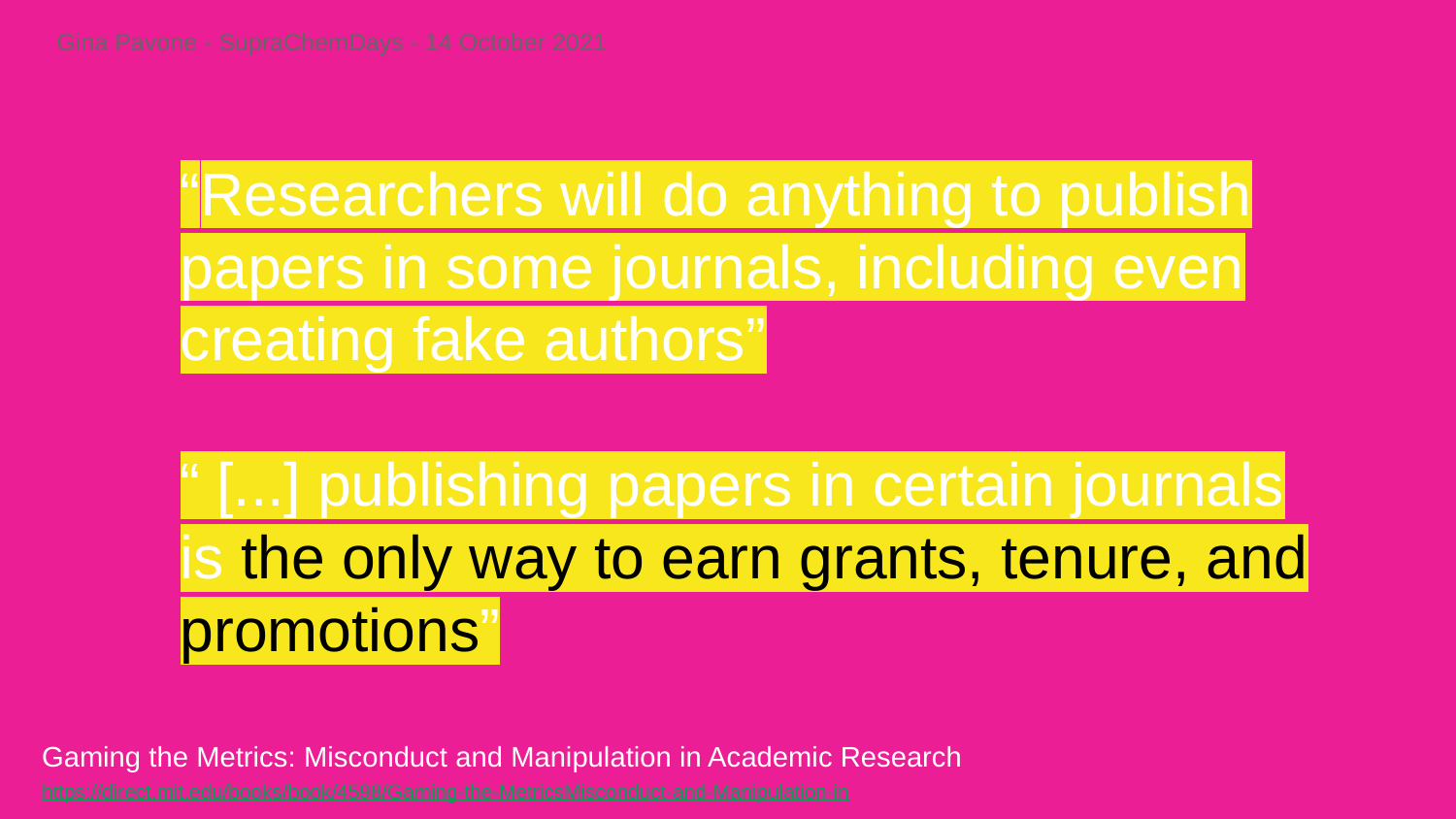

# “Researchers will do anything to publish papers in some journals, including even creating fake authors”

“ [...] publishing papers in certain journals is the only way to earn grants, tenure, and promotions”
Gaming the Metrics: Misconduct and Manipulation in Academic Research https://direct.mit.edu/books/book/4598/Gaming-the-MetricsMisconduct-and-Manipulation-in